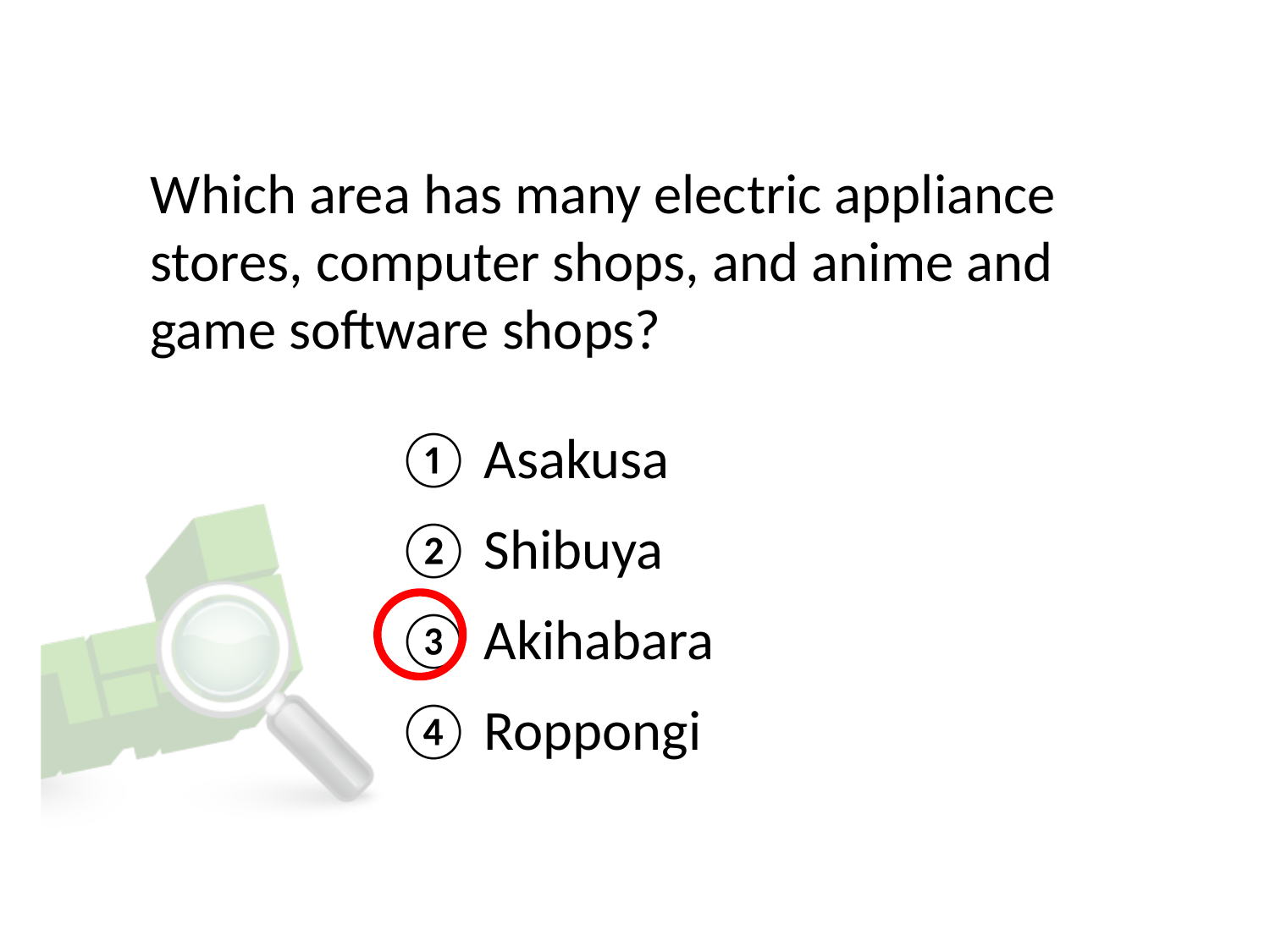

# Which area has many electric appliance stores, computer shops, and anime and game software shops?
① Asakusa
② Shibuya
③ Akihabara
④ Roppongi